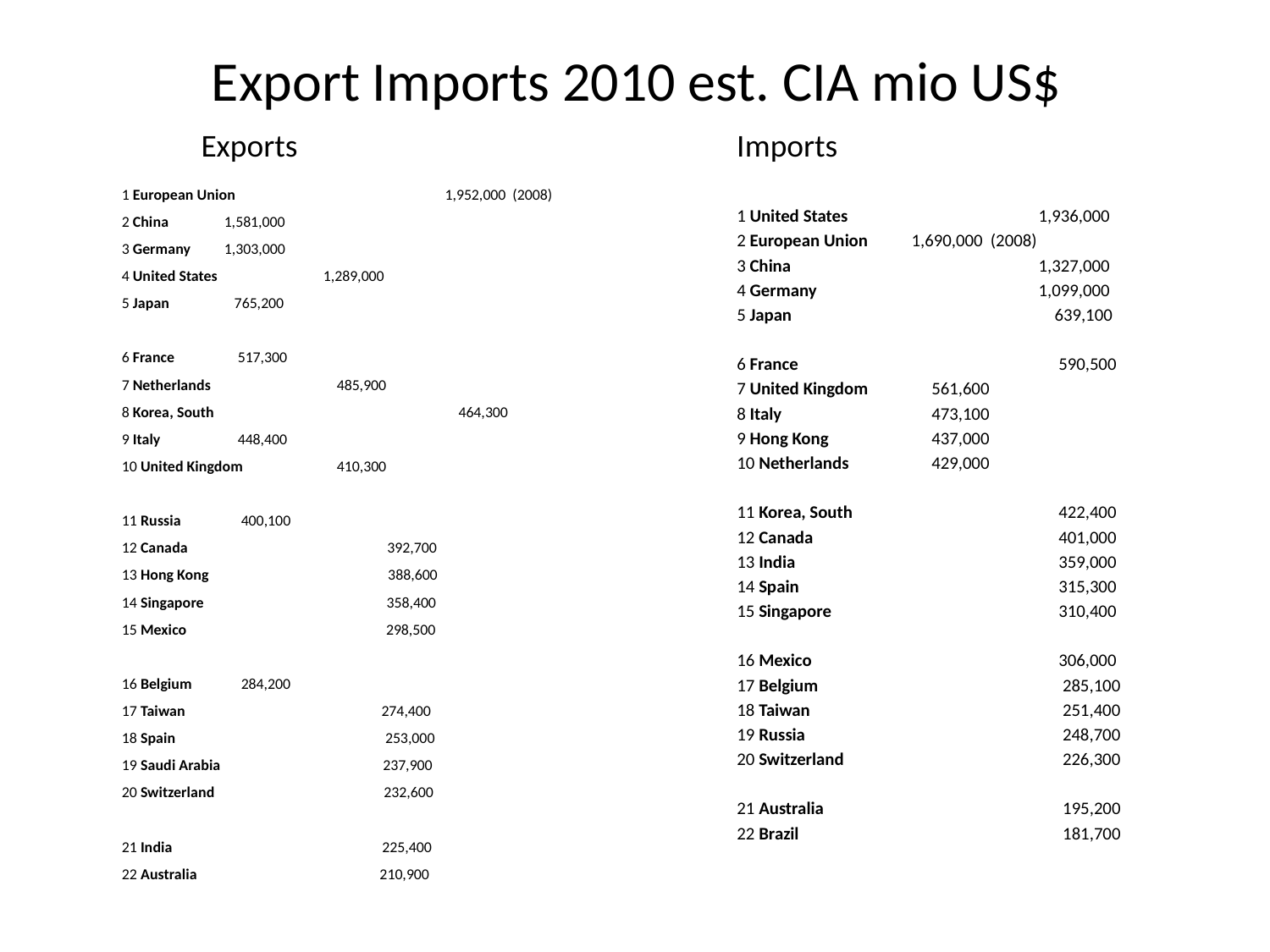

# Export Imports 2010 est. CIA mio US$
Exports
Imports

1 European Union 	                                     1,952,000  (2008)
2 China 		 1,581,000
3 Germany		 1,303,000
4 United States 		 1,289,000
5 Japan 		    765,200

6 France		     517,300
7 Netherlands    		     485,900
8 Korea, South     	                                         464,300
9 Italy   		     448,400
10 United Kingdom     	     410,300

11 Russia 		      400,100
12 Canada                                                           392,700
13 Hong Kong                                                     388,600
14 Singapore                                                      358,400
15 Mexico                                                           298,500

16 Belgium 		      284,200
17 Taiwan                                                          274,400
18 Spain                                                              253,000
19 Saudi Arabia                                                237,900
20 Switzerland                                                  232,600

21 India                                                              225,400
22 Australia                                                      210,900

1 United States		1,936,000
2 European Union 	1,690,000  (2008)
3 China		1,327,000
4 Germany		1,099,000
5 Japan		    639,100

6 France		     590,500
7 United Kingdom      	     561,600
8 Italy                           	     473,100
9 Hong Kong                 	     437,000
10 Netherlands            	     429,000

11 Korea, South 		     422,400
12 Canada 		     401,000
13 India 		     359,000
14 Spain 		     315,300
15 Singapore 		     310,400

16 Mexico 		     306,000
17 Belgium 		      285,100
18 Taiwan 		      251,400
19 Russia 		      248,700
20 Switzerland 		      226,300

21 Australia		      195,200
22 Brazil       		      181,700